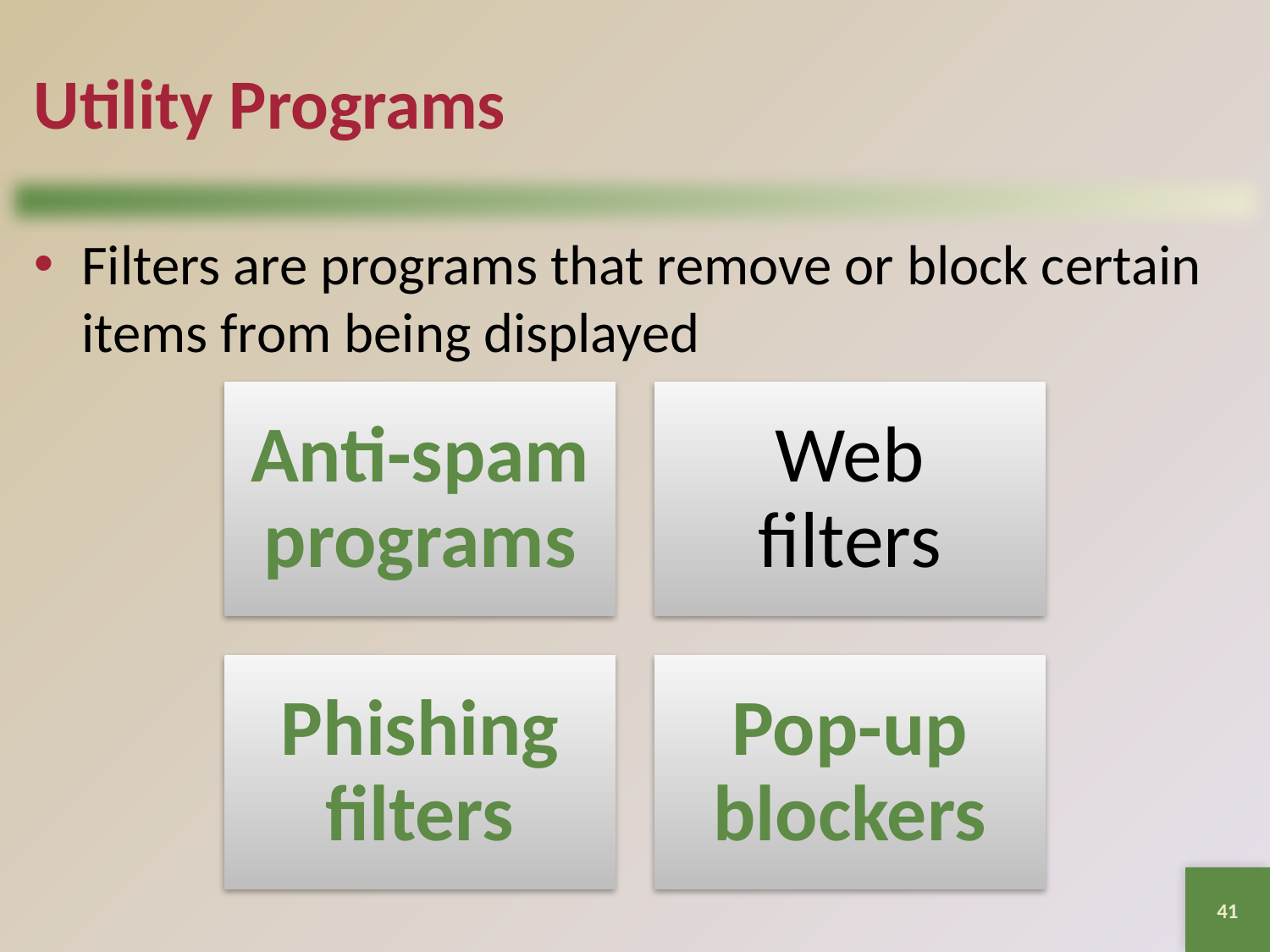

# Utility Programs
Filters are programs that remove or block certain items from being displayed
Anti-spam programs
Web filters
Phishing filters
Pop-up blockers
41